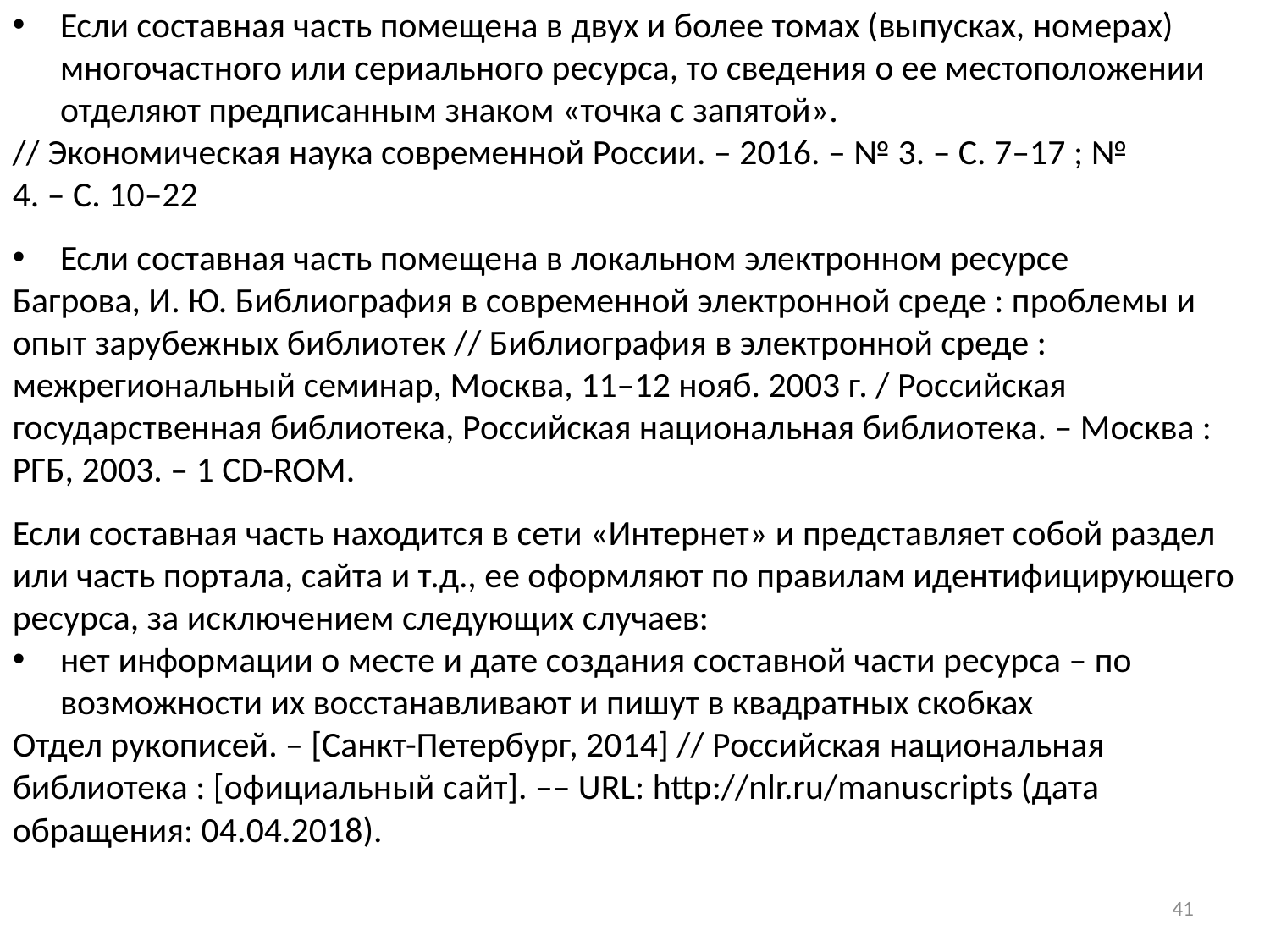

Если составная часть помещена в двух и более томах (выпусках, номерах) многочастного или сериального ресурса, то сведения о ее местоположении отделяют предписанным знаком «точка с запятой».
// Экономическая наука современной России. – 2016. – № 3. – С. 7–17 ; №
4. – С. 10–22
Если составная часть помещена в локальном электронном ресурсе
Багрова, И. Ю. Библиография в современной электронной среде : проблемы и опыт зарубежных библиотек // Библиография в электронной среде : межрегиональный семинар, Москва, 11–12 нояб. 2003 г. / Российская государственная библиотека, Российская национальная библиотека. – Москва : РГБ, 2003. – 1 CD-ROM.
Если составная часть находится в сети «Интернет» и представляет собой раздел или часть портала, сайта и т.д., ее оформляют по правилам идентифицирующего ресурса, за исключением следующих случаев:
нет информации о месте и дате создания составной части ресурса – по возможности их восстанавливают и пишут в квадратных скобках
Отдел рукописей. – [Санкт-Петербург, 2014] // Российская национальная библиотека : [официальный сайт]. –– URL: http://nlr.ru/manuscripts (дата обращения: 04.04.2018).
41